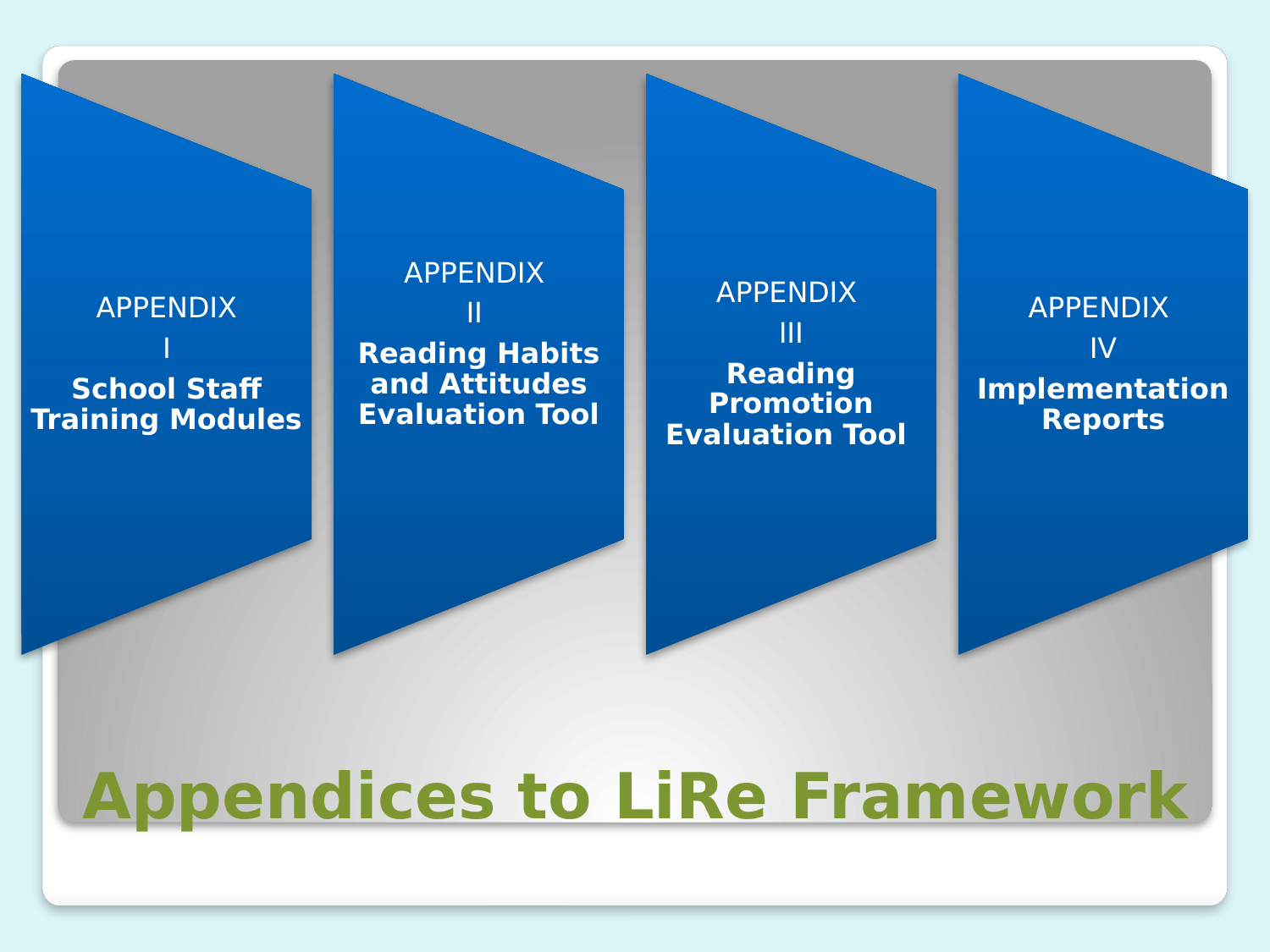

APPENDIX
 I
School Staff Training Modules
APPENDIX
II
Reading Habits and Attitudes Evaluation Tool

APPENDIX
III
Reading Promotion Evaluation Tool
APPENDIX
IV
Implementation Reports
# Appendices to LiRe Framework